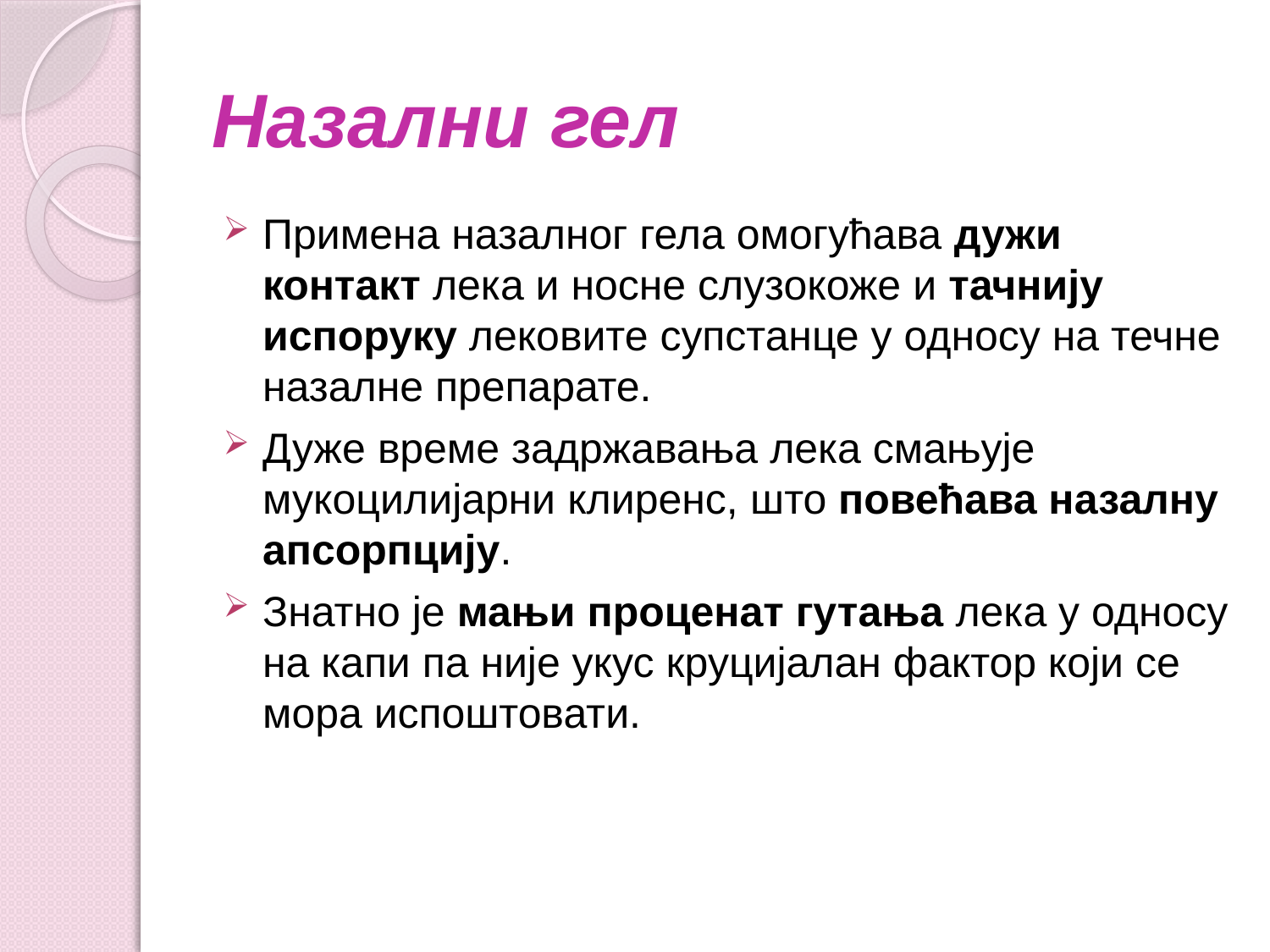

# Назални гел
Примена назалног гела омогућава дужи контакт лека и носне слузокоже и тачнију испоруку лековите супстанце у односу на течне назалне препарате.
Дуже време задржавања лека смањује мукоцилијарни клиренс, што повећава назалну апсорпцију.
Знатно је мањи проценат гутања лека у односу на капи па није укус круцијалан фактор који се мора испоштовати.